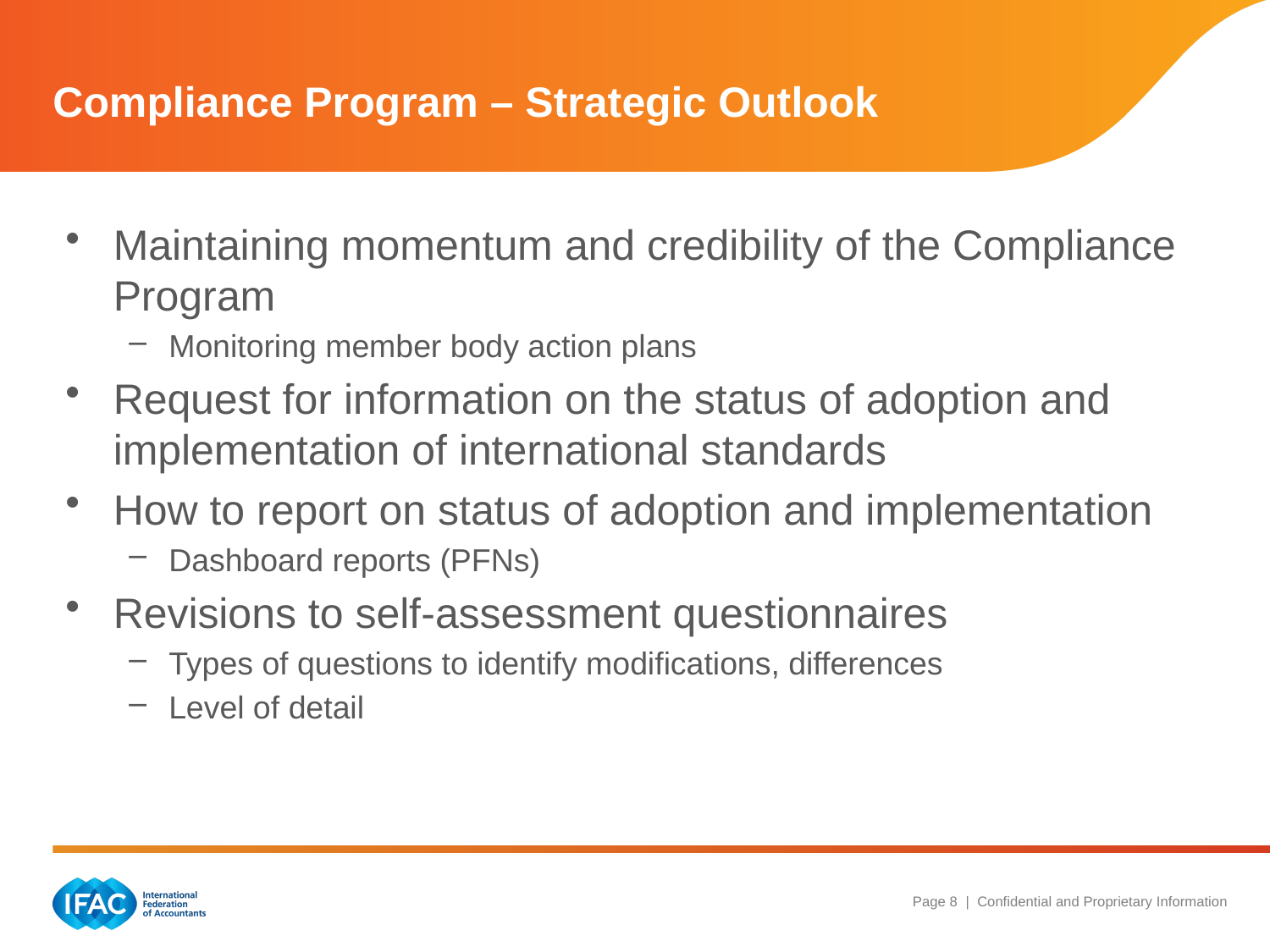

# Compliance Program – Strategic Outlook
Maintaining momentum and credibility of the Compliance Program
Monitoring member body action plans
Request for information on the status of adoption and implementation of international standards
How to report on status of adoption and implementation
Dashboard reports (PFNs)
Revisions to self-assessment questionnaires
Types of questions to identify modifications, differences
Level of detail